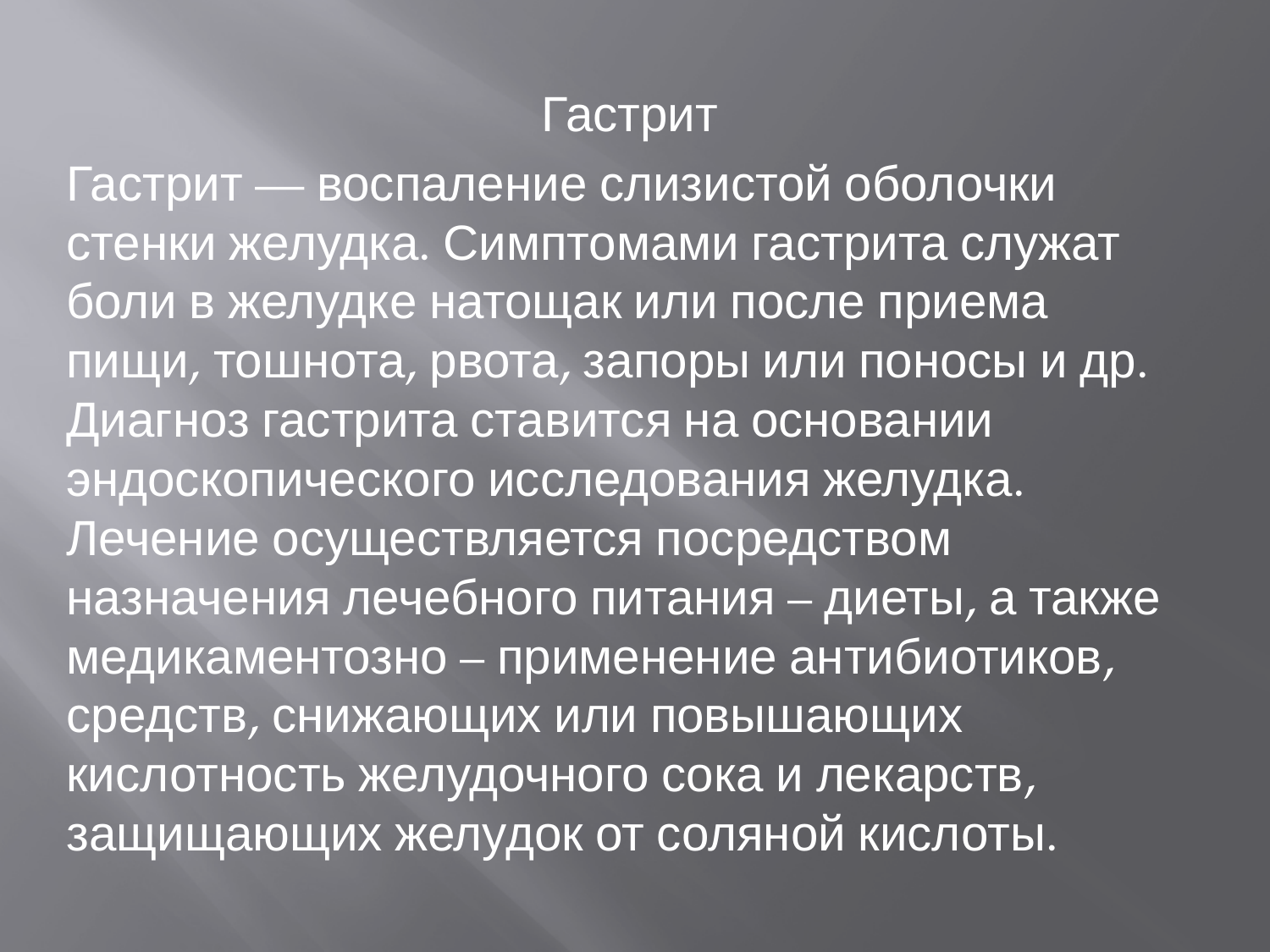

Гастрит
Гастрит — воспаление слизистой оболочки стенки желудка. Симптомами гастрита служат боли в желудке натощак или после приема пищи, тошнота, рвота, запоры или поносы и др. Диагноз гастрита ставится на основании эндоскопического исследования желудка. Лечение осуществляется посредством назначения лечебного питания – диеты, а также медикаментозно – применение антибиотиков, средств, снижающих или повышающих кислотность желудочного сока и лекарств, защищающих желудок от соляной кислоты.